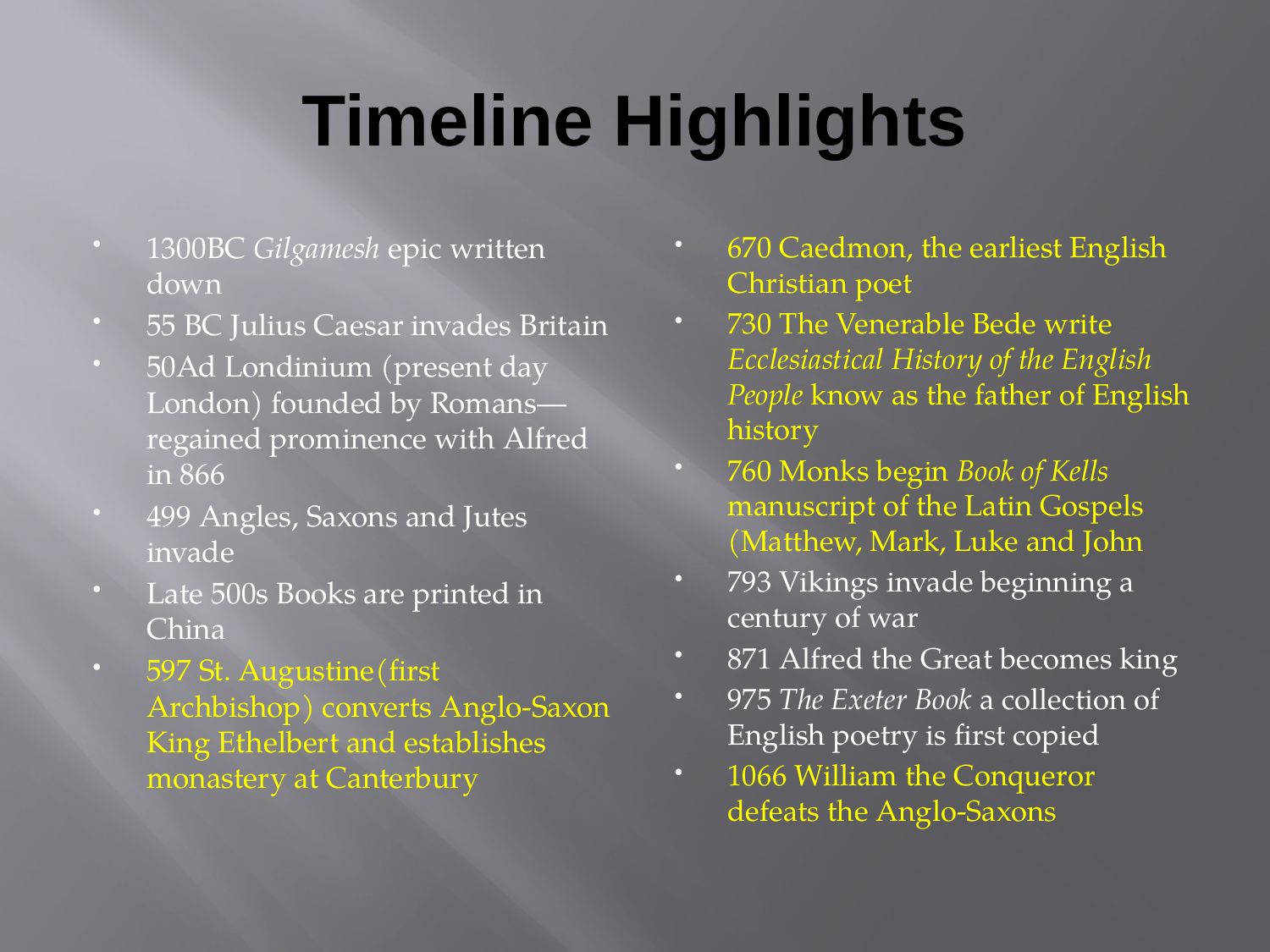

# Timeline Highlights
1300BC Gilgamesh epic written down
55 BC Julius Caesar invades Britain
50Ad Londinium (present day London) founded by Romans—regained prominence with Alfred in 866
499 Angles, Saxons and Jutes invade
Late 500s Books are printed in China
597 St. Augustine(first Archbishop) converts Anglo-Saxon King Ethelbert and establishes monastery at Canterbury

670 Caedmon, the earliest English Christian poet
730 The Venerable Bede write Ecclesiastical History of the English People know as the father of English history
760 Monks begin Book of Kells manuscript of the Latin Gospels (Matthew, Mark, Luke and John
793 Vikings invade beginning a century of war
871 Alfred the Great becomes king
975 The Exeter Book a collection of English poetry is first copied
1066 William the Conqueror defeats the Anglo-Saxons